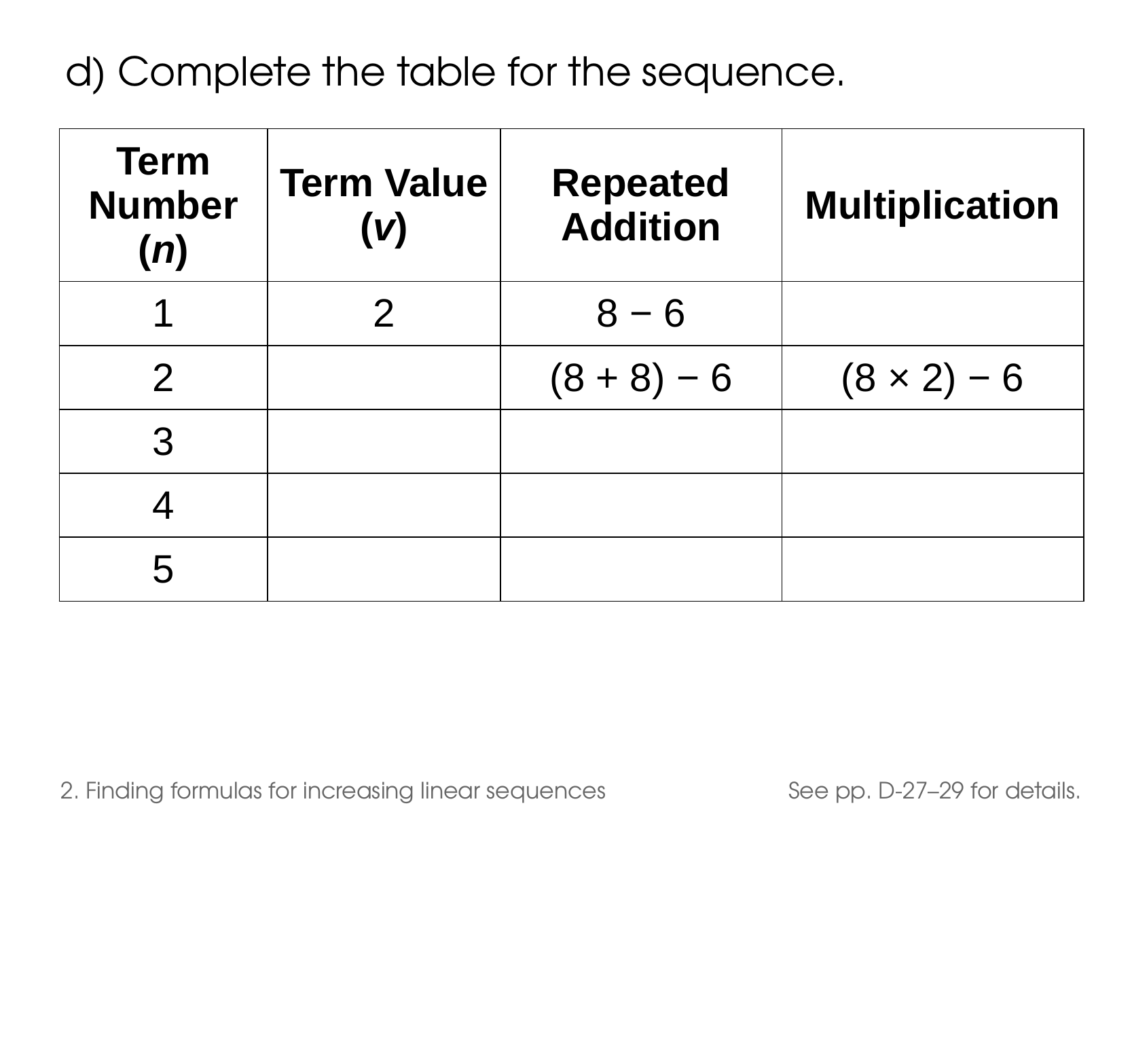

d) Complete the table for the sequence.
| Term Number (n) | Term Value (v) | Repeated Addition | Multiplication |
| --- | --- | --- | --- |
| 1 | 2 | 8 − 6 |  |
| 2 |  | (8 + 8) − 6 | (8 × 2) − 6 |
| 3 |  |  |  |
| 4 |  |  |  |
| 5 |  |  |  |
2. Finding formulas for increasing linear sequences
See pp. D-27–29 for details.